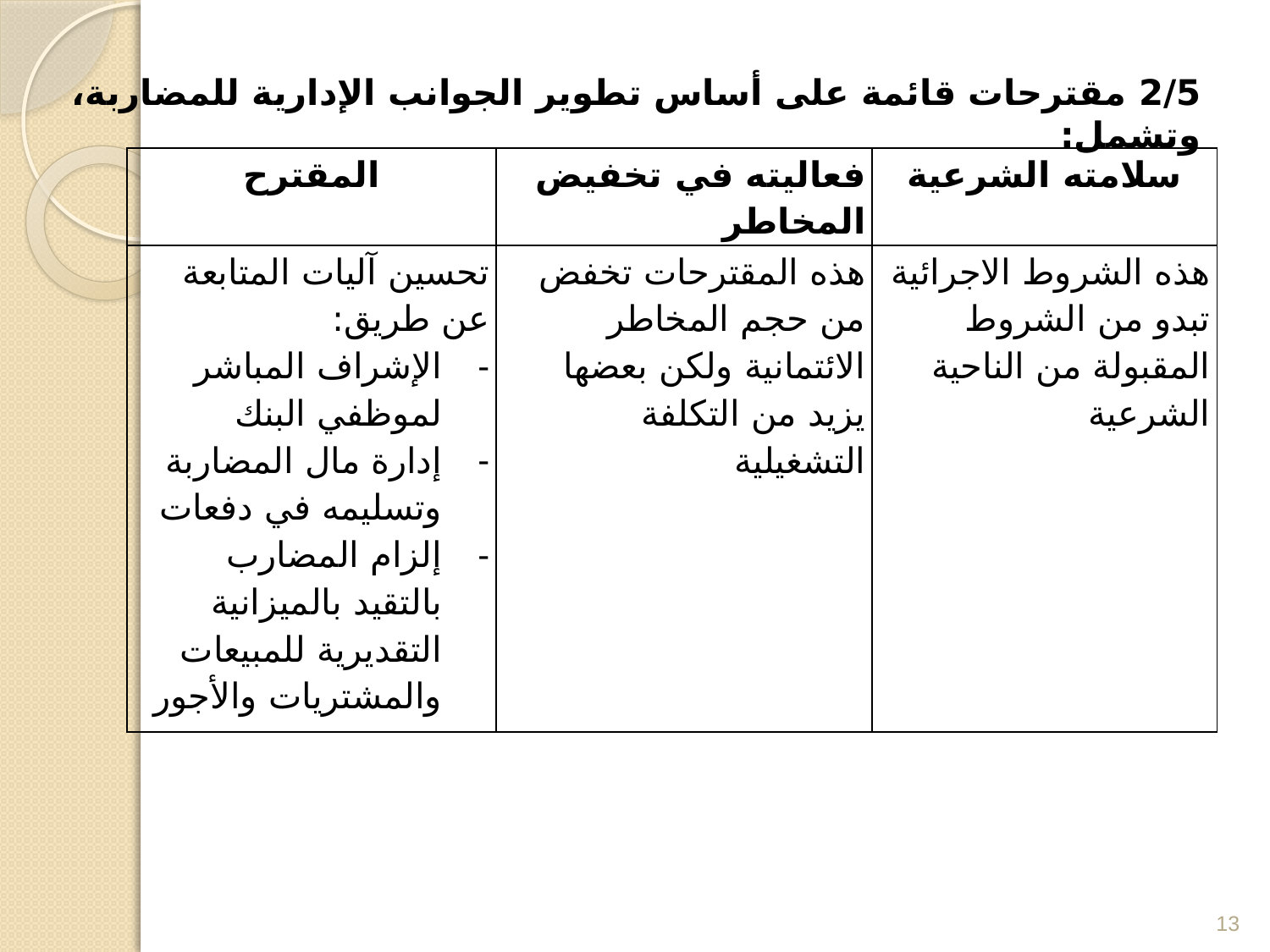

2/5 مقترحات قائمة على أساس تطوير الجوانب الإدارية للمضاربة، وتشمل:
| المقترح | فعاليته في تخفيض المخاطر | سلامته الشرعية |
| --- | --- | --- |
| تحسين آليات المتابعة عن طريق: الإشراف المباشر لموظفي البنك إدارة مال المضاربة وتسليمه في دفعات إلزام المضارب بالتقيد بالميزانية التقديرية للمبيعات والمشتريات والأجور | هذه المقترحات تخفض من حجم المخاطر الائتمانية ولكن بعضها يزيد من التكلفة التشغيلية | هذه الشروط الاجرائية تبدو من الشروط المقبولة من الناحية الشرعية |
13